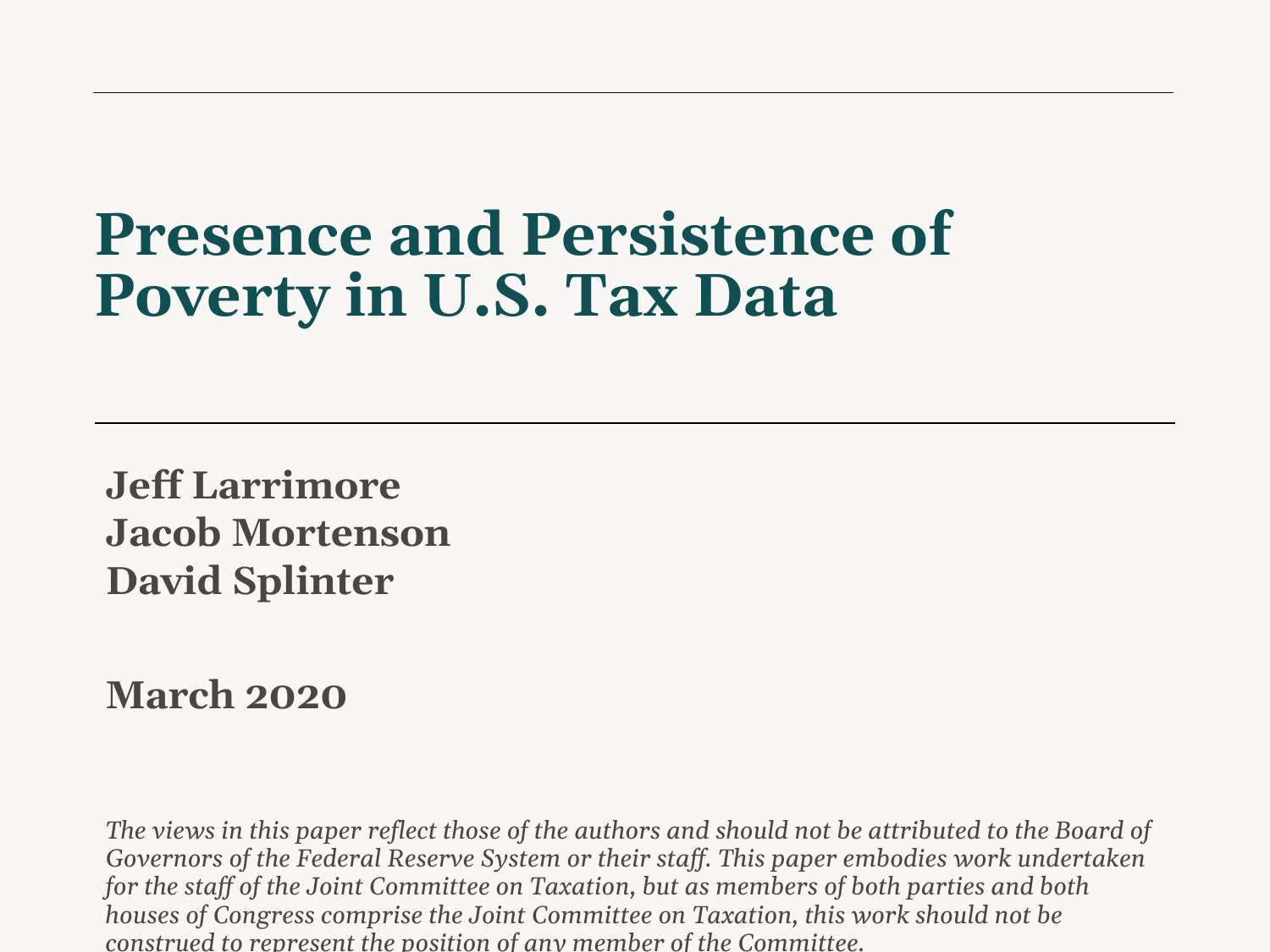

Presence and Persistence of Poverty in U.S. Tax Data
Jeff Larrimore
Jacob Mortenson
David Splinter

March 2020

The views in this paper reflect those of the authors and should not be attributed to the Board of Governors of the Federal Reserve System or their staff. This paper embodies work undertaken for the staff of the Joint Committee on Taxation, but as members of both parties and both houses of Congress comprise the Joint Committee on Taxation, this work should not be construed to represent the position of any member of the Committee.